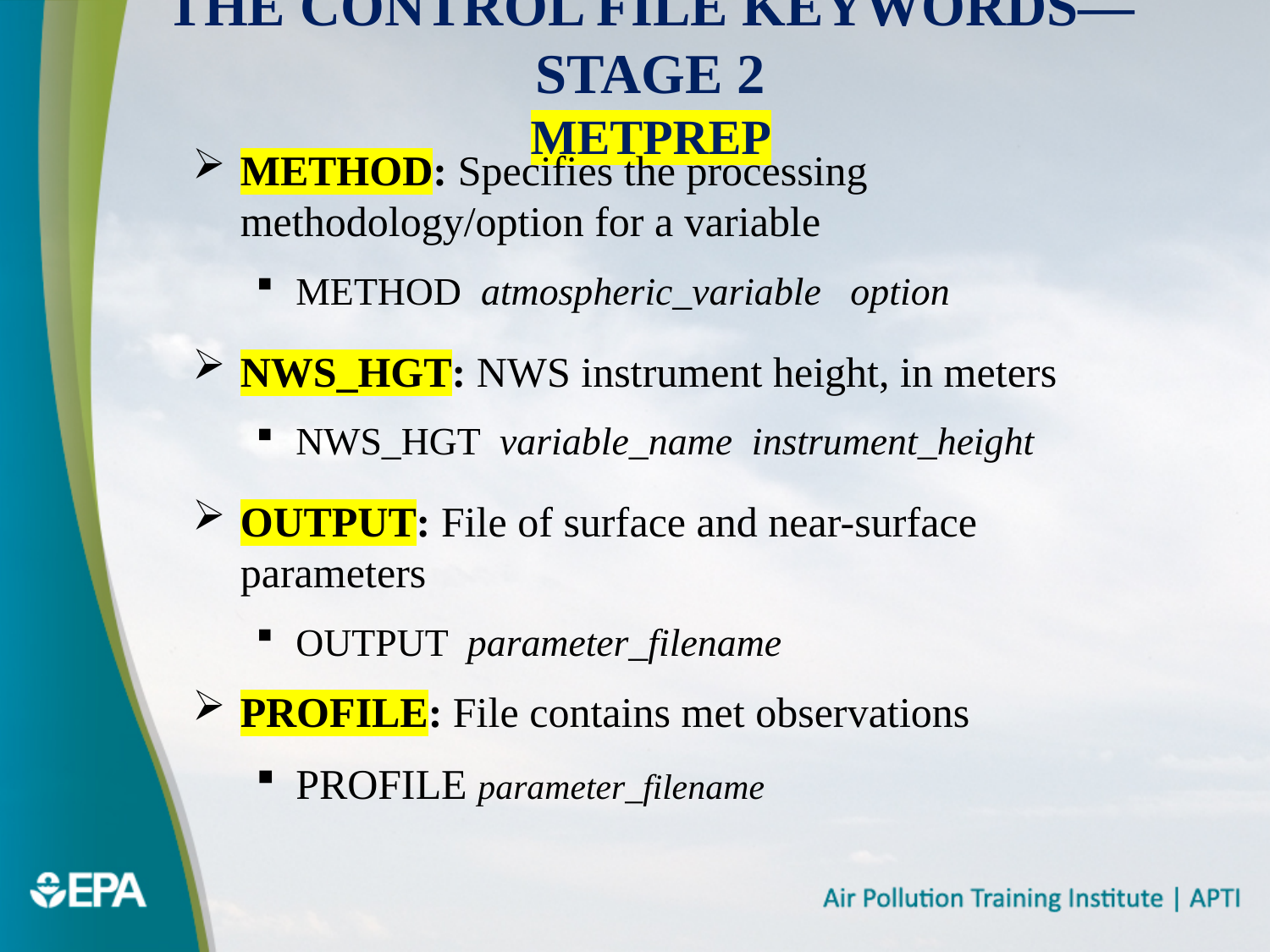

# The Control File Keywords—Stage 2 METPREP
METHOD: Specifies the processing methodology/option for a variable
METHOD  atmospheric_variable   option
NWS_HGT: NWS instrument height, in meters
NWS_HGT  variable_name  instrument_height
OUTPUT: File of surface and near-surface parameters
OUTPUT  parameter_filename
PROFILE: File contains met observations
PROFILE parameter_filename